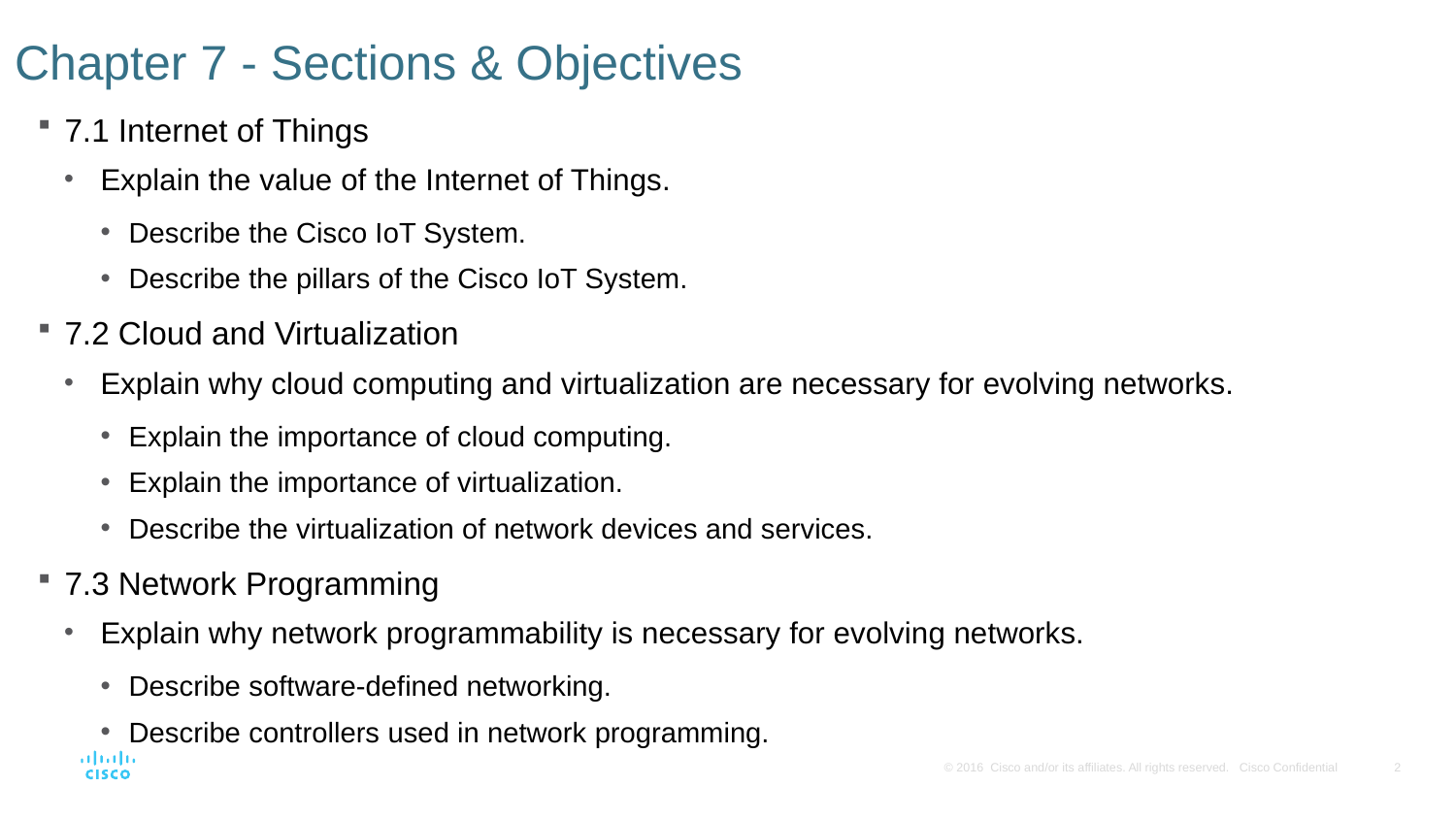

# Chapter 7 - Sections & Objectives
7.1 Internet of Things
Explain the value of the Internet of Things.
Describe the Cisco IoT System.
Describe the pillars of the Cisco IoT System.
7.2 Cloud and Virtualization
Explain why cloud computing and virtualization are necessary for evolving networks.
Explain the importance of cloud computing.
Explain the importance of virtualization.
Describe the virtualization of network devices and services.
7.3 Network Programming
Explain why network programmability is necessary for evolving networks.
Describe software-defined networking.
Describe controllers used in network programming.